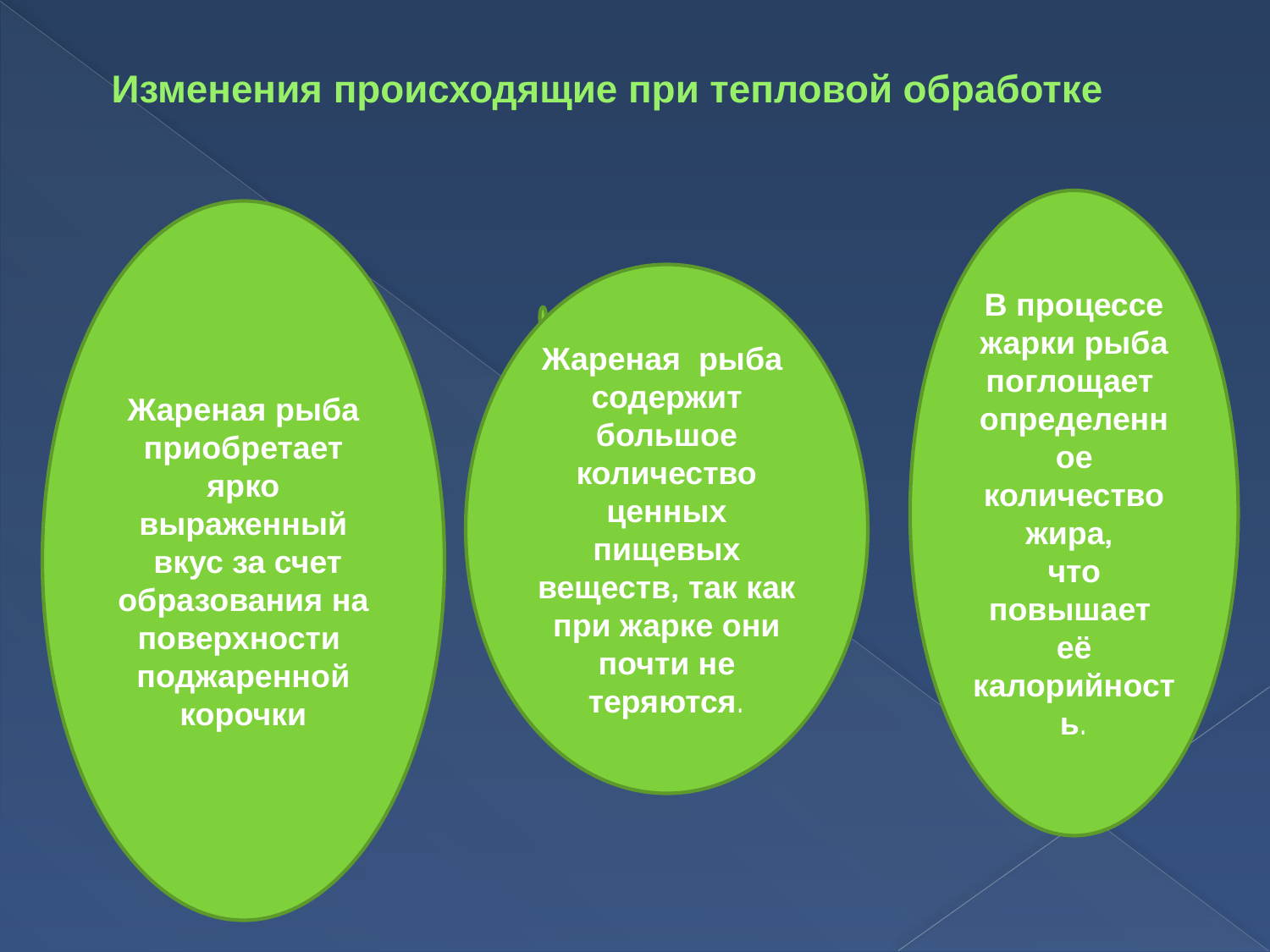

# Изменения происходящие при тепловой обработке

В процессе жарки рыба поглощает  определенное количество жира,
что повышает
её калорийность.
Жареная рыба приобретает ярко выраженный
 вкус за счет образования на поверхности
поджаренной корочки
Жареная  рыба  содержит большое количество ценных пищевых веществ, так как при жарке они почти не теряются.